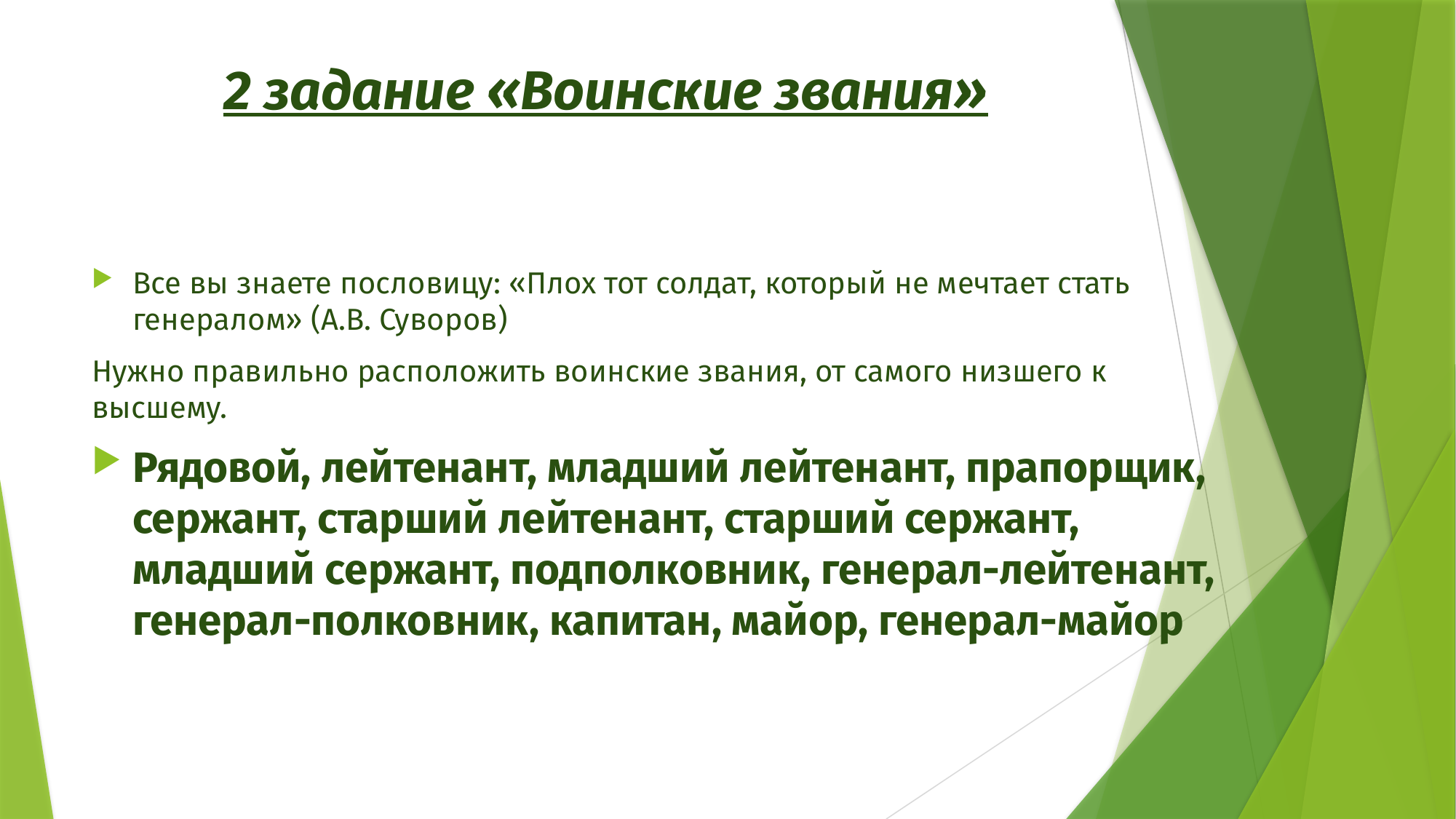

# 2 задание «Воинские звания»
Все вы знаете пословицу: «Плох тот солдат, который не мечтает стать генералом» (А.В. Суворов)
Нужно правильно расположить воинские звания, от самого низшего к высшему.
Рядовой, лейтенант, младший лейтенант, прапорщик, сержант, старший лейтенант, старший сержант, младший сержант, подполковник, генерал-лейтенант, генерал-полковник, капитан, майор, генерал-майор